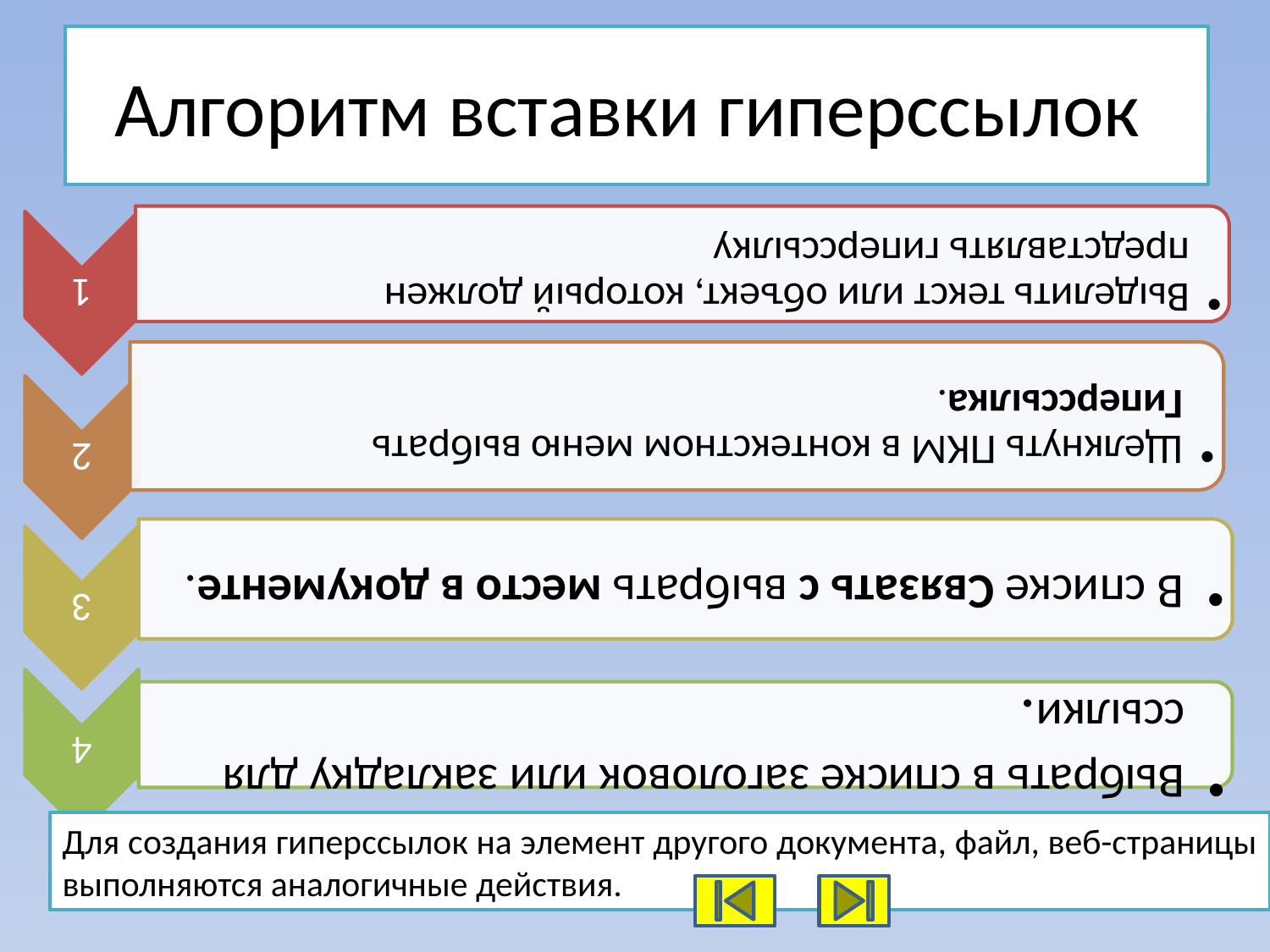

# Алгоритм вставки гиперссылок
1
Выделить текст или объект, который должен представлять гиперссылку
2
Щелкнуть ПКМ в контекстном меню выбрать Гиперссылка.
3
В списке Связать с выбрать место в документе.
4
Выбрать в списке заголовок или закладку для ссылки.
Для создания гиперссылок на элемент другого документа, файл, веб-страницы выполняются аналогичные действия.